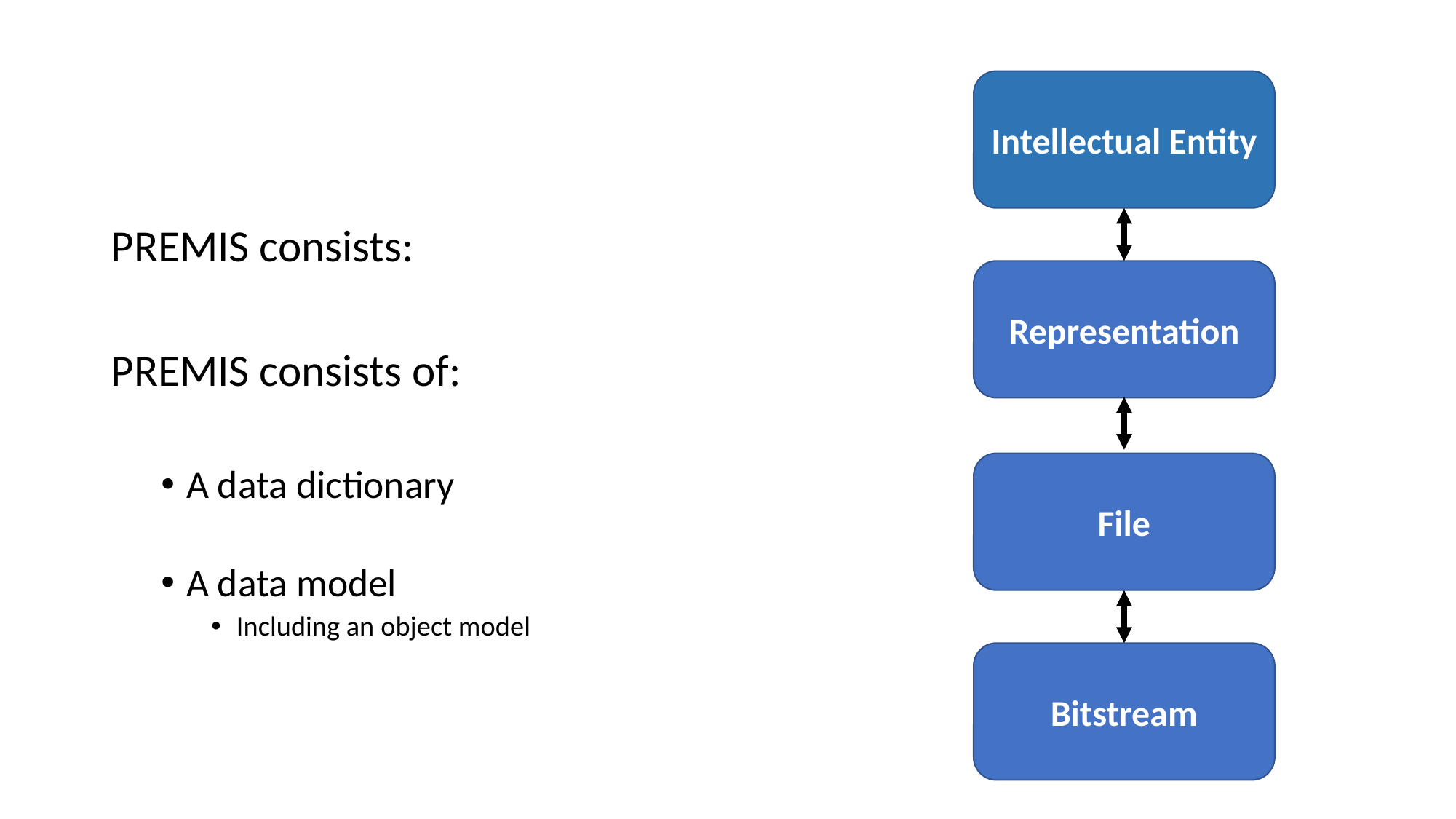

Intellectual Entity
Representation
File
Bitstream
PREMIS consists:

PREMIS consists of:

A data dictionary

A data model
Including an object model